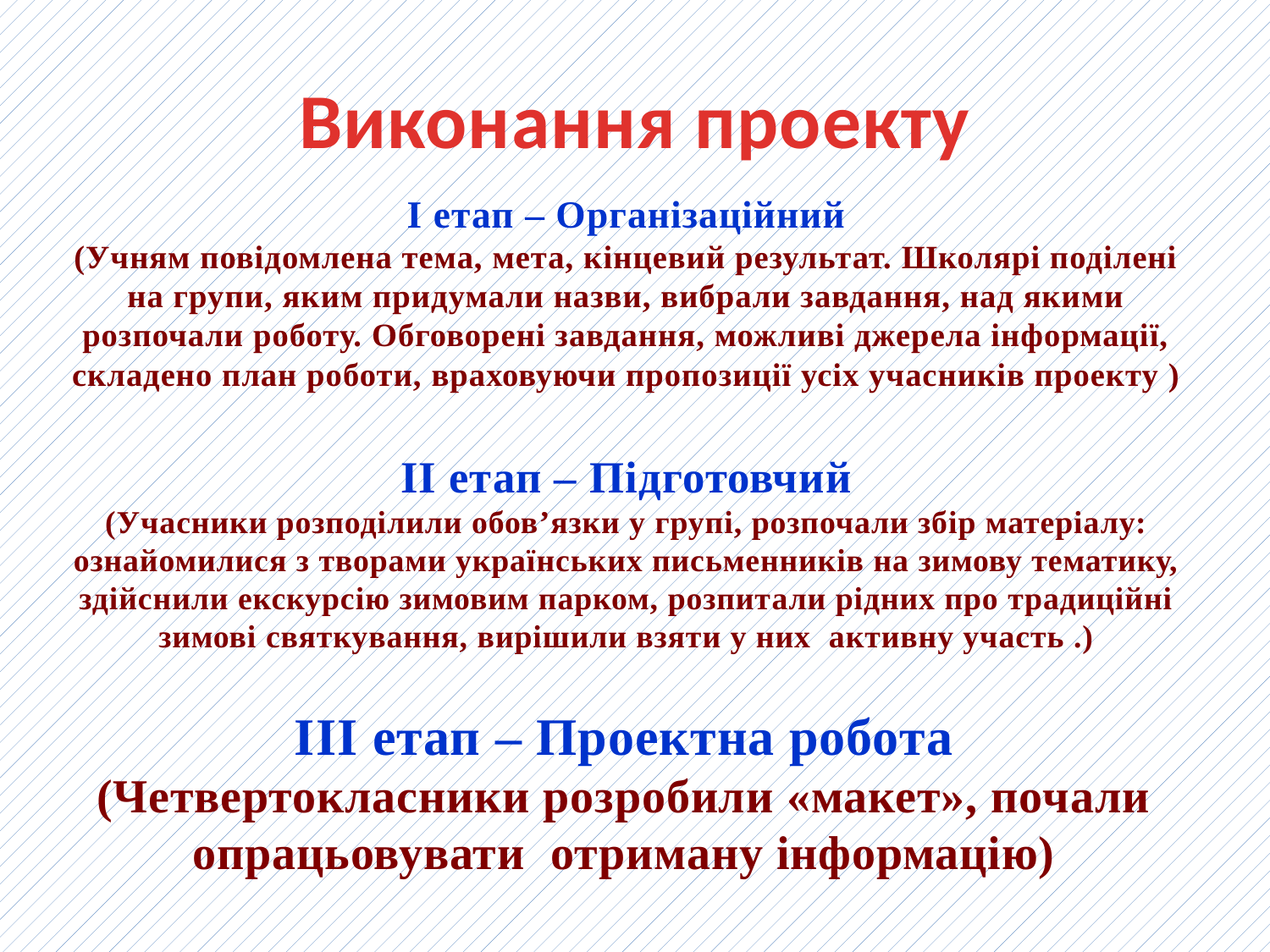

# Виконання проекту
І етап – Організаційний
(Учням повідомлена тема, мета, кінцевий результат. Школярі поділені на групи, яким придумали назви, вибрали завдання, над якими розпочали роботу. Обговорені завдання, можливі джерела інформації, складено план роботи, враховуючи пропозиції усіх учасників проекту )
ІІ етап – Підготовчий
(Учасники розподілили обов’язки у групі, розпочали збір матеріалу: ознайомилися з творами українських письменників на зимову тематику, здійснили екскурсію зимовим парком, розпитали рідних про традиційні зимові святкування, вирішили взяти у них  активну участь .)
ІІІ етап – Проектна робота
(Четвертокласники розробили «макет», почали опрацьовувати  отриману інформацію)